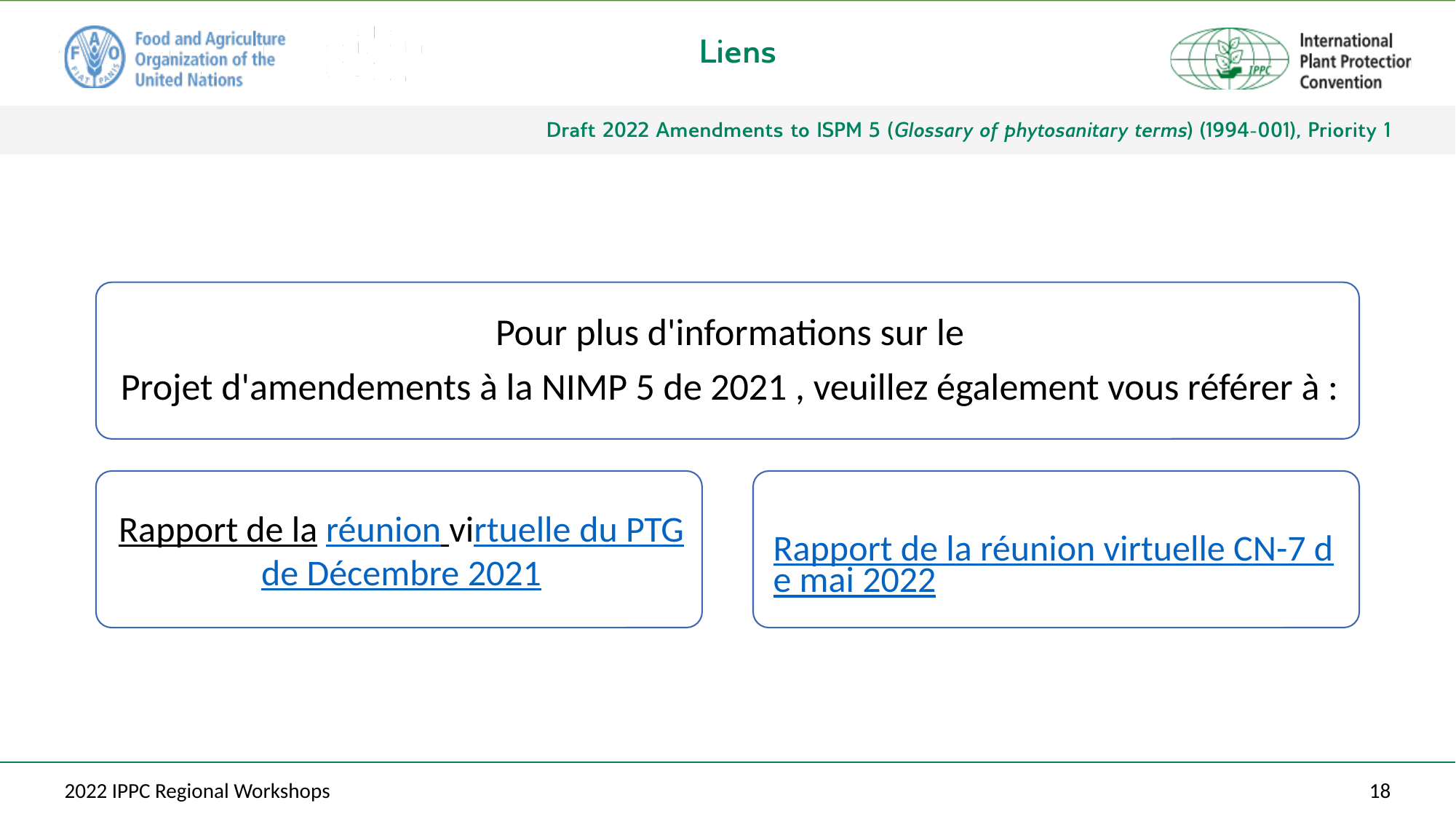

# Liens
Pour plus d'informations sur le
Projet d'amendements à la NIMP 5 de 2021 , veuillez également vous référer à :
Rapport de la réunion virtuelle du PTG
de Décembre 2021
Rapport de la réunion virtuelle CN-7 de mai 2022